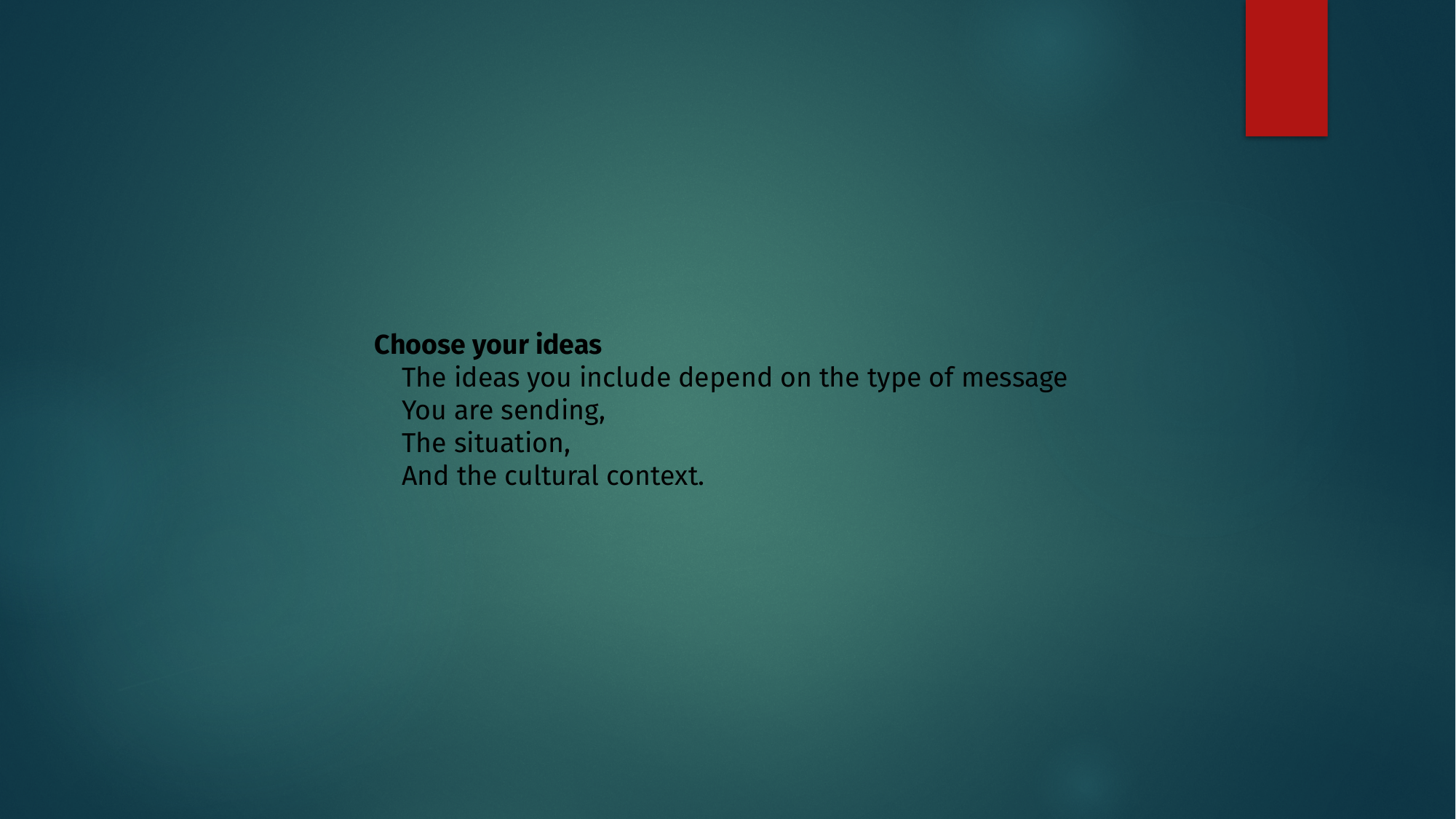

Choose your ideas
The ideas you include depend on the type of message
You are sending,
The situation,
And the cultural context.